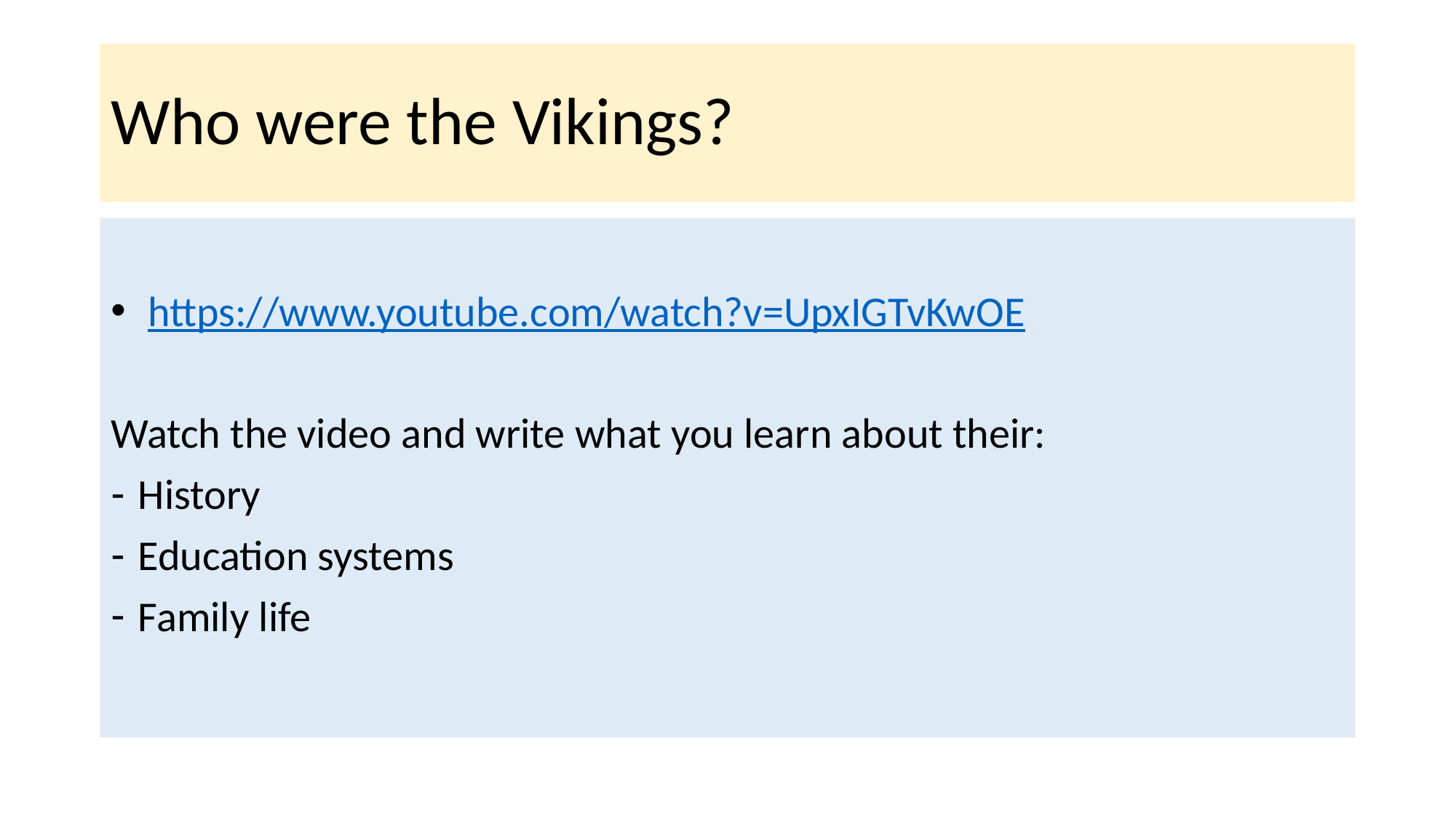

# Who were the Vikings?

 https://www.youtube.com/watch?v=UpxIGTvKwOE

Watch the video and write what you learn about their:
History
Education systems
Family life